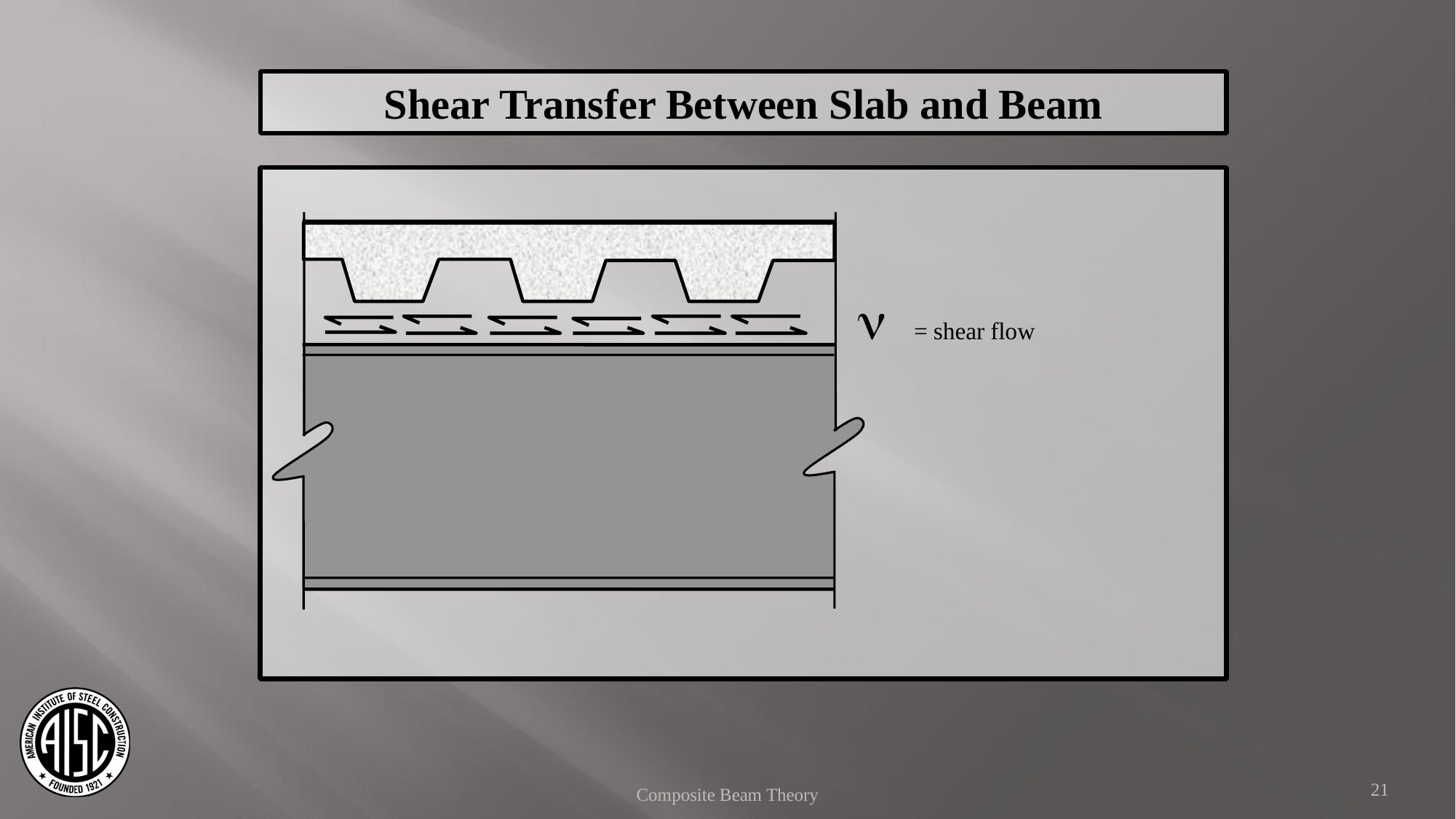

Shear Transfer Between Slab and Beam

ν = shear flow

21
Composite Beam Theory